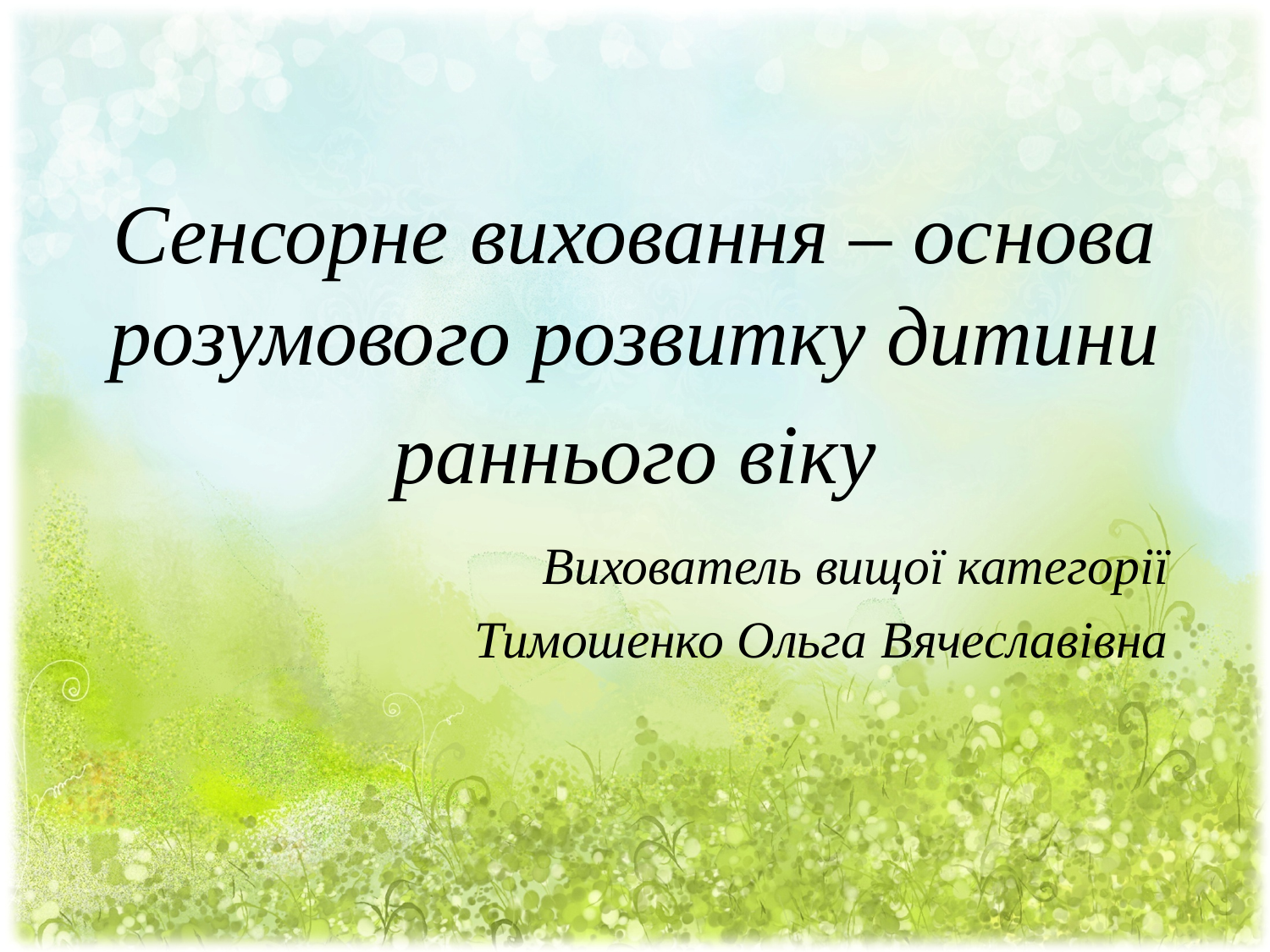

Сенсорне виховання – основа розумового розвитку дитини
раннього віку

Вихователь вищої категорії
Тимошенко Ольга Вячеславівна